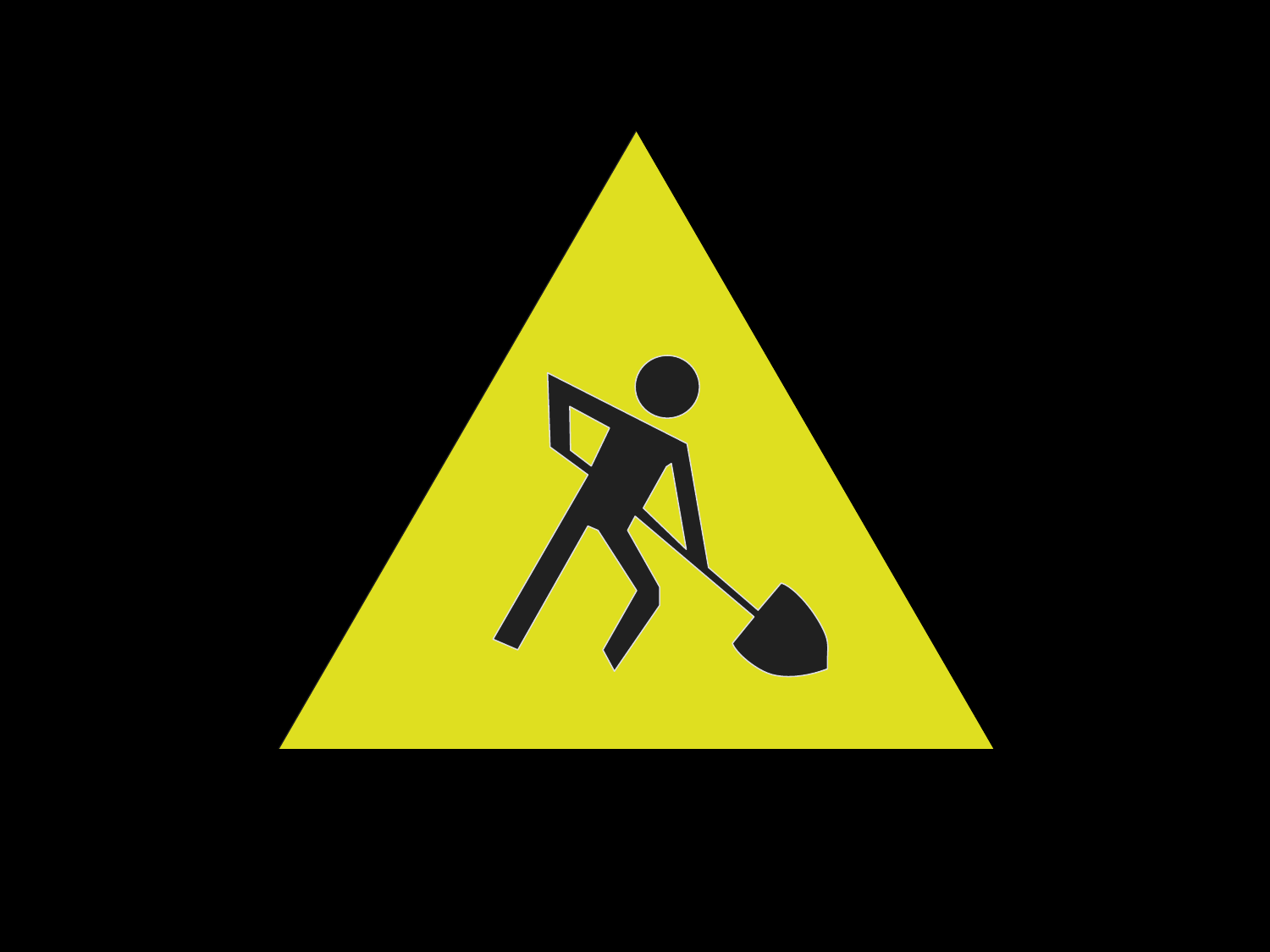

Docente de alta calidad en Instituciones de educación superior

Investigador en universidades y think tanks en distintas ramas de la   Administración, las Ciencias Sociales y las Humanidades

Director de proyectos desde puestos de alta responsabilidad social, política o económica.

Director, asesor y de procesos

Director, asesor y  gestor en programas de capacitación independiente a empresas de los sectores público y privado.

Investigador y analista político y social.

Diseñador y administrador de políticas sociales.

Director, asesor e investigador  en áreas emergentes cuyos  perfiles de no se satisfacen con egresados de posgrados tradicionales Director, asesor y  gestor de políticas educativas y culturales.

Diseñador de planes y programas de estudio.

Asesor político y mediador de la sociedad civil.

Director, asesor y  gestor de programas institucionales y de gobierno.

Administrador de la cultura en dependencias diversas; sector productivo sector público.

Asesor coordinador o  investigador en organizaciones no gubernamentales (ONG’s).